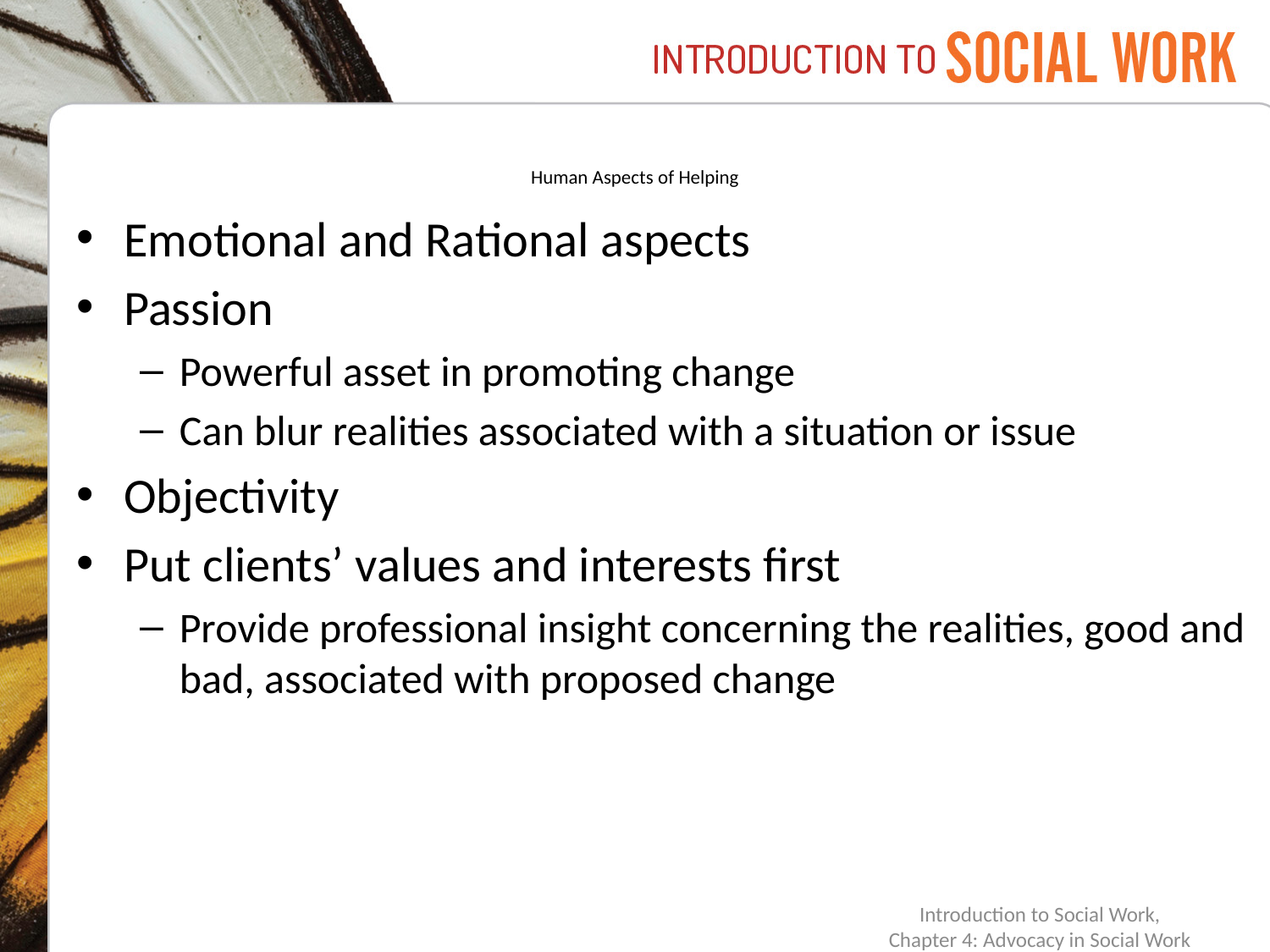

# Human Aspects of Helping
Emotional and Rational aspects
Passion
Powerful asset in promoting change
Can blur realities associated with a situation or issue
Objectivity
Put clients’ values and interests first
Provide professional insight concerning the realities, good and bad, associated with proposed change

Introduction to Social Work,
Chapter 4: Advocacy in Social Work